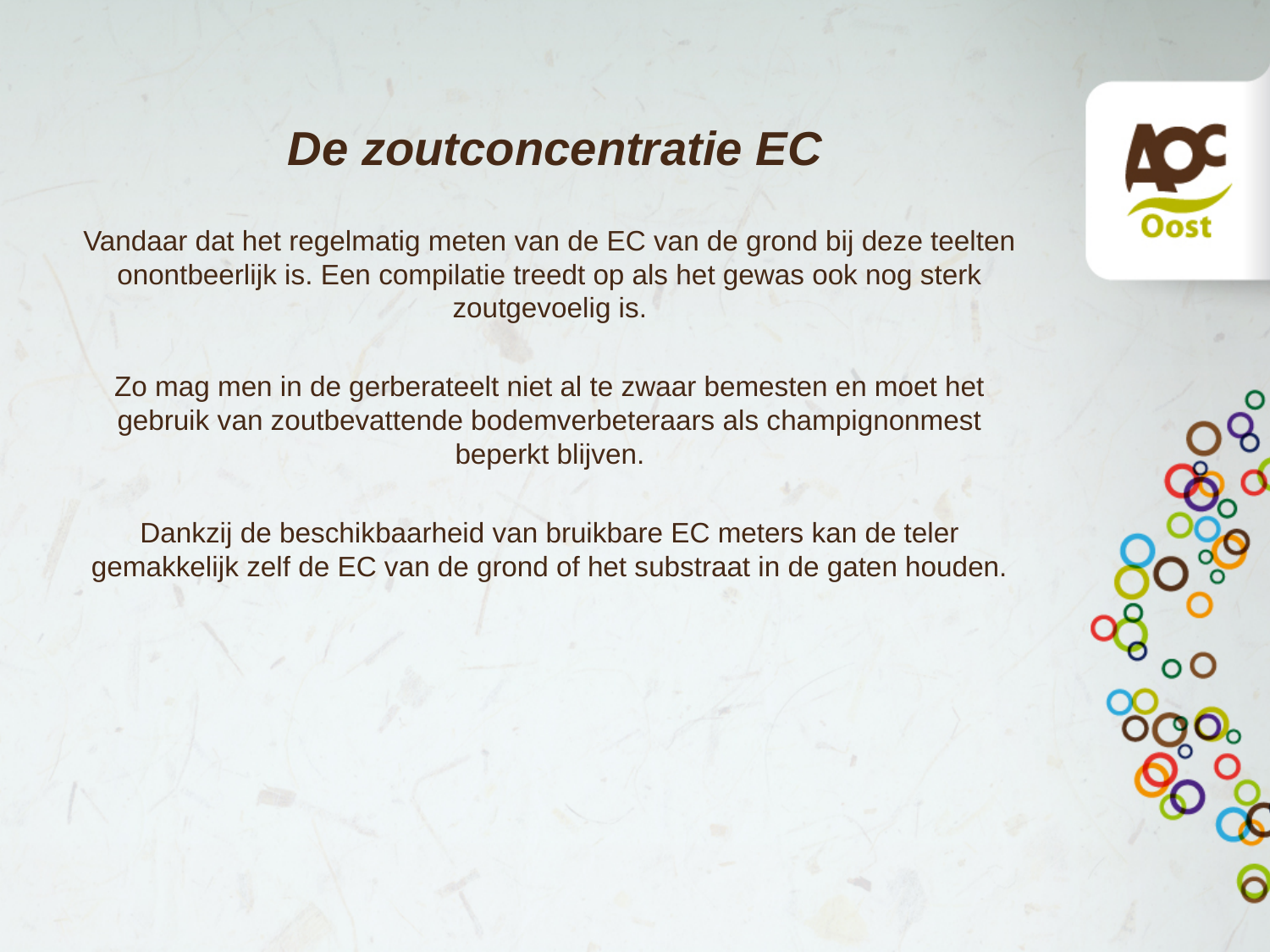

# De zoutconcentratie EC
Vandaar dat het regelmatig meten van de EC van de grond bij deze teelten onontbeerlijk is. Een compilatie treedt op als het gewas ook nog sterk zoutgevoelig is.

Zo mag men in de gerberateelt niet al te zwaar bemesten en moet het gebruik van zoutbevattende bodemverbeteraars als champignonmest beperkt blijven.

Dankzij de beschikbaarheid van bruikbare EC meters kan de teler gemakkelijk zelf de EC van de grond of het substraat in de gaten houden.